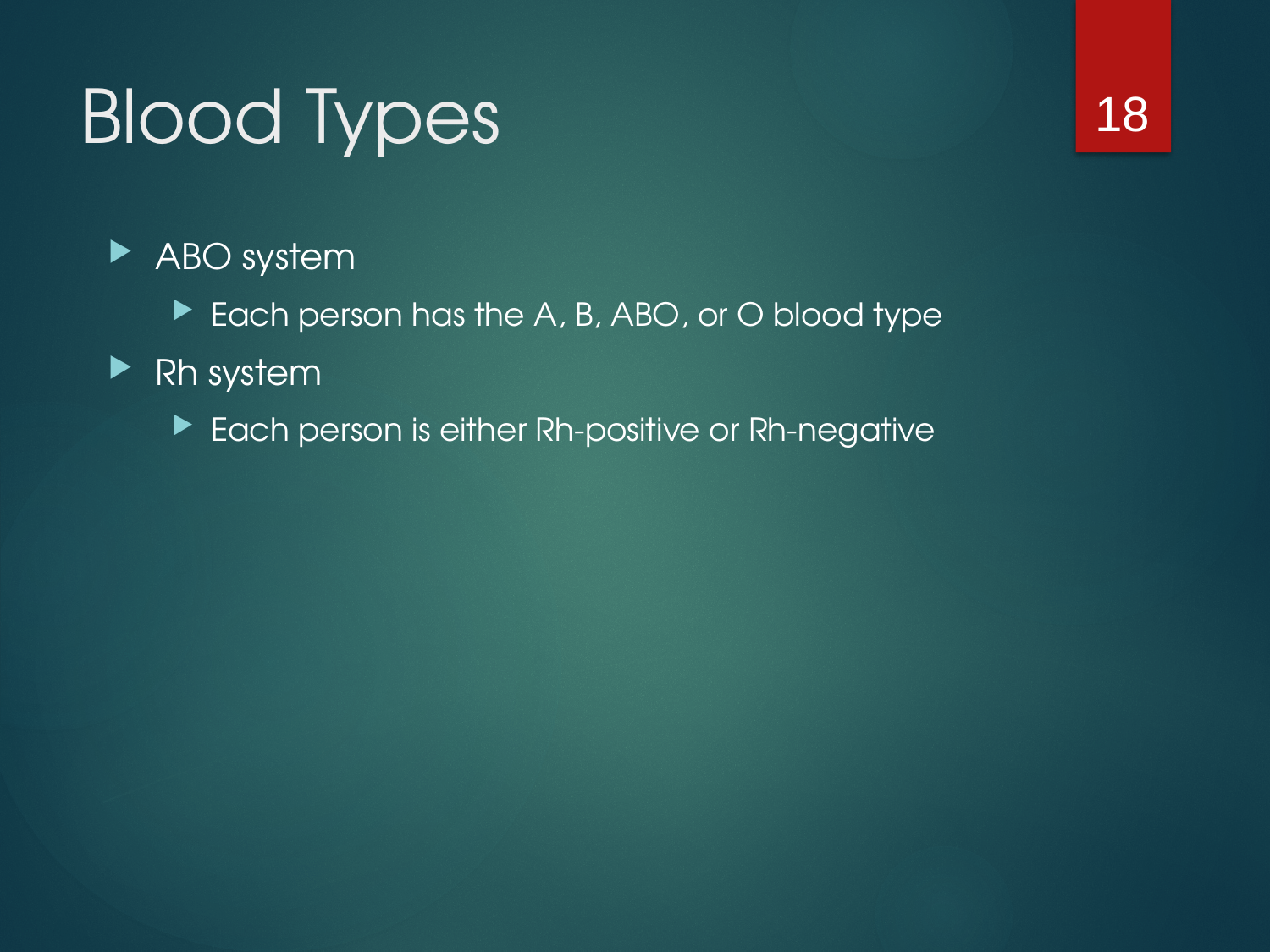

18
# Blood Types
ABO system
Each person has the A, B, ABO, or O blood type
Rh system
Each person is either Rh-positive or Rh-negative